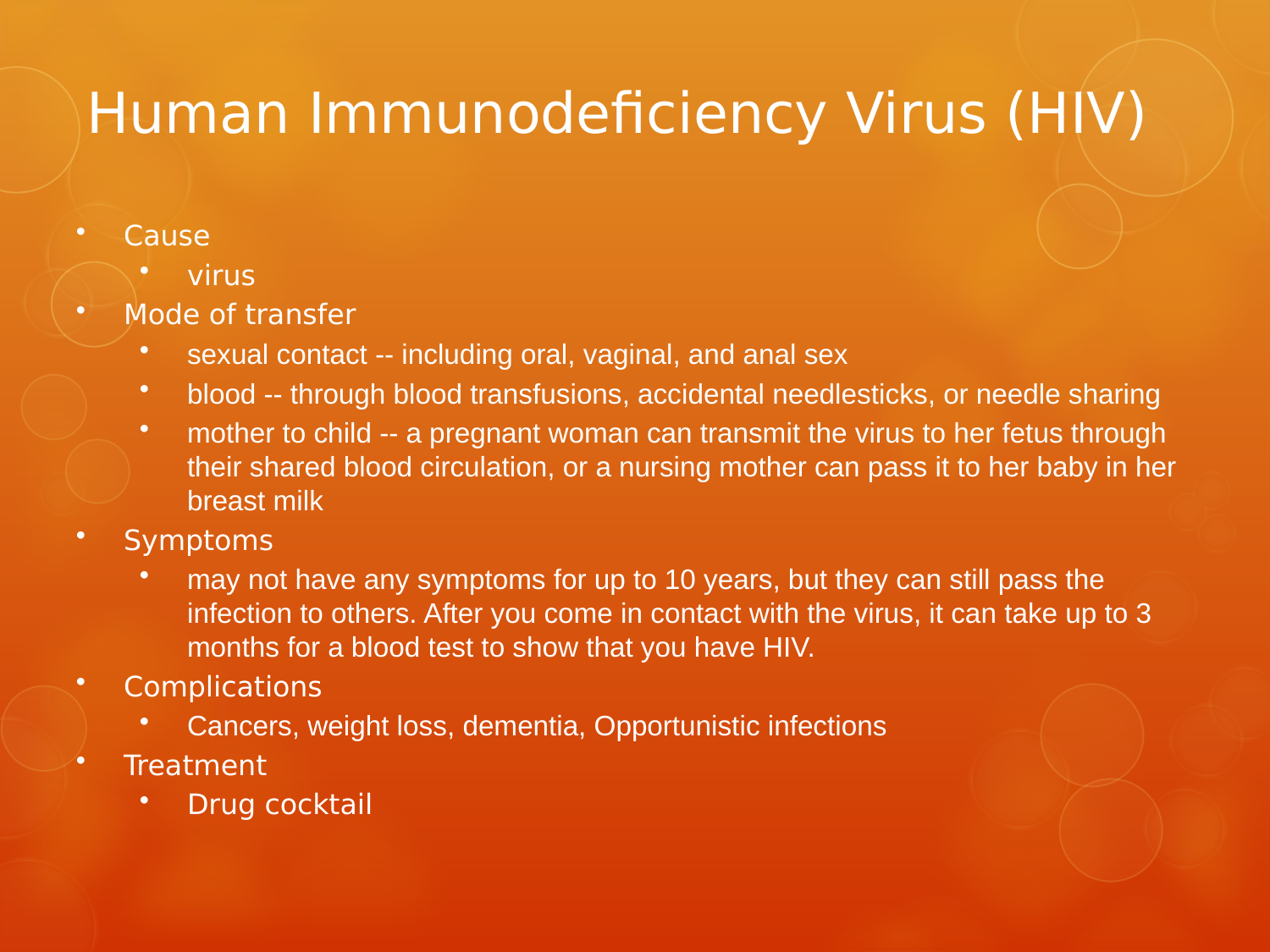

# Human Immunodeficiency Virus (HIV)
Cause
virus
Mode of transfer
sexual contact -- including oral, vaginal, and anal sex
blood -- through blood transfusions, accidental needlesticks, or needle sharing
mother to child -- a pregnant woman can transmit the virus to her fetus through their shared blood circulation, or a nursing mother can pass it to her baby in her breast milk
Symptoms
may not have any symptoms for up to 10 years, but they can still pass the infection to others. After you come in contact with the virus, it can take up to 3 months for a blood test to show that you have HIV.
Complications
Cancers, weight loss, dementia, Opportunistic infections
Treatment
Drug cocktail